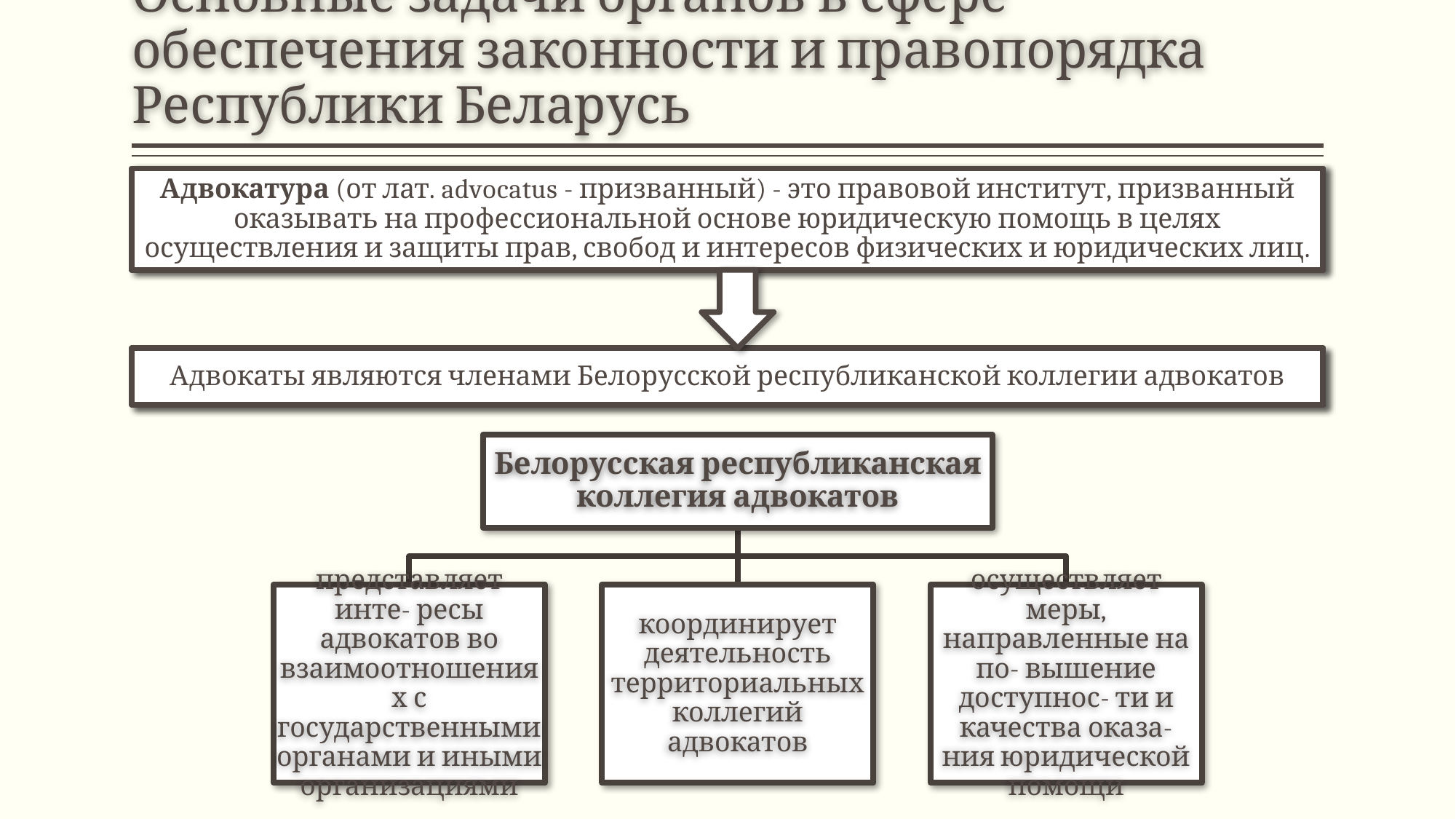

# Основные задачи органов в сфере обеспечения законности и правопорядка Республики Беларусь

Адвокатура (от лат. advocatus - призванный) - это правовой институт, призванный оказывать на профессиональной основе юридическую помощь в целях осуществления и защиты прав, свобод и интересов физических и юридических лиц.

Адвокаты являются членами Белорусской республиканской коллегии адвокатов

Белорусская республиканская коллегия адвокатов

представляет инте- ресы адвокатов во взаимоотношениях с государственными органами и иными организациями

координирует деятельность территориальных коллегий адвокатов

осуществляет меры, направленные на по- вышение доступнос- ти и качества оказа- ния юридической помощи